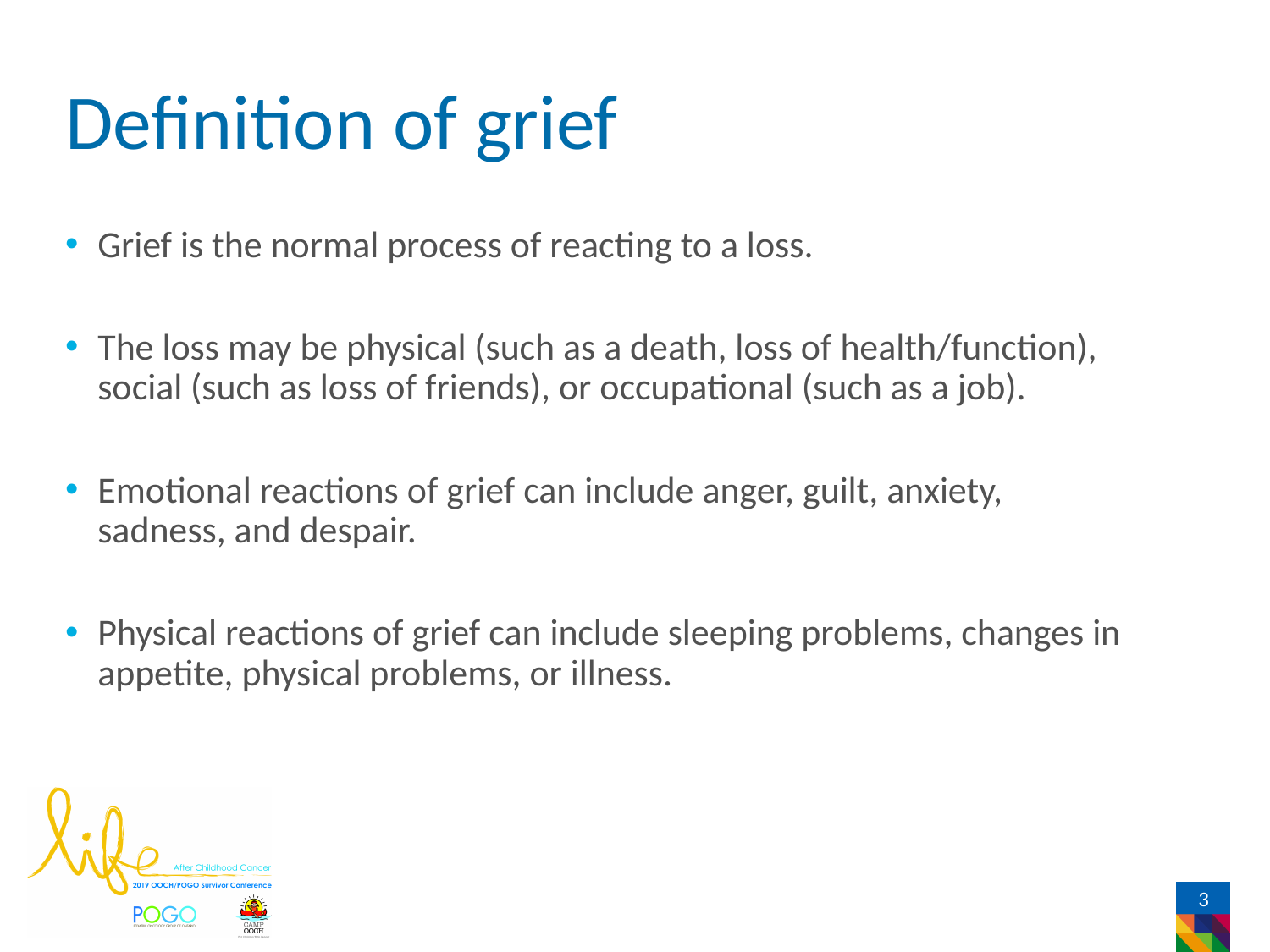

# Definition of grief
Grief is the normal process of reacting to a loss.

The loss may be physical (such as a death, loss of health/function), social (such as loss of friends), or occupational (such as a job).

Emotional reactions of grief can include anger, guilt, anxiety, sadness, and despair.

Physical reactions of grief can include sleeping problems, changes in appetite, physical problems, or illness.